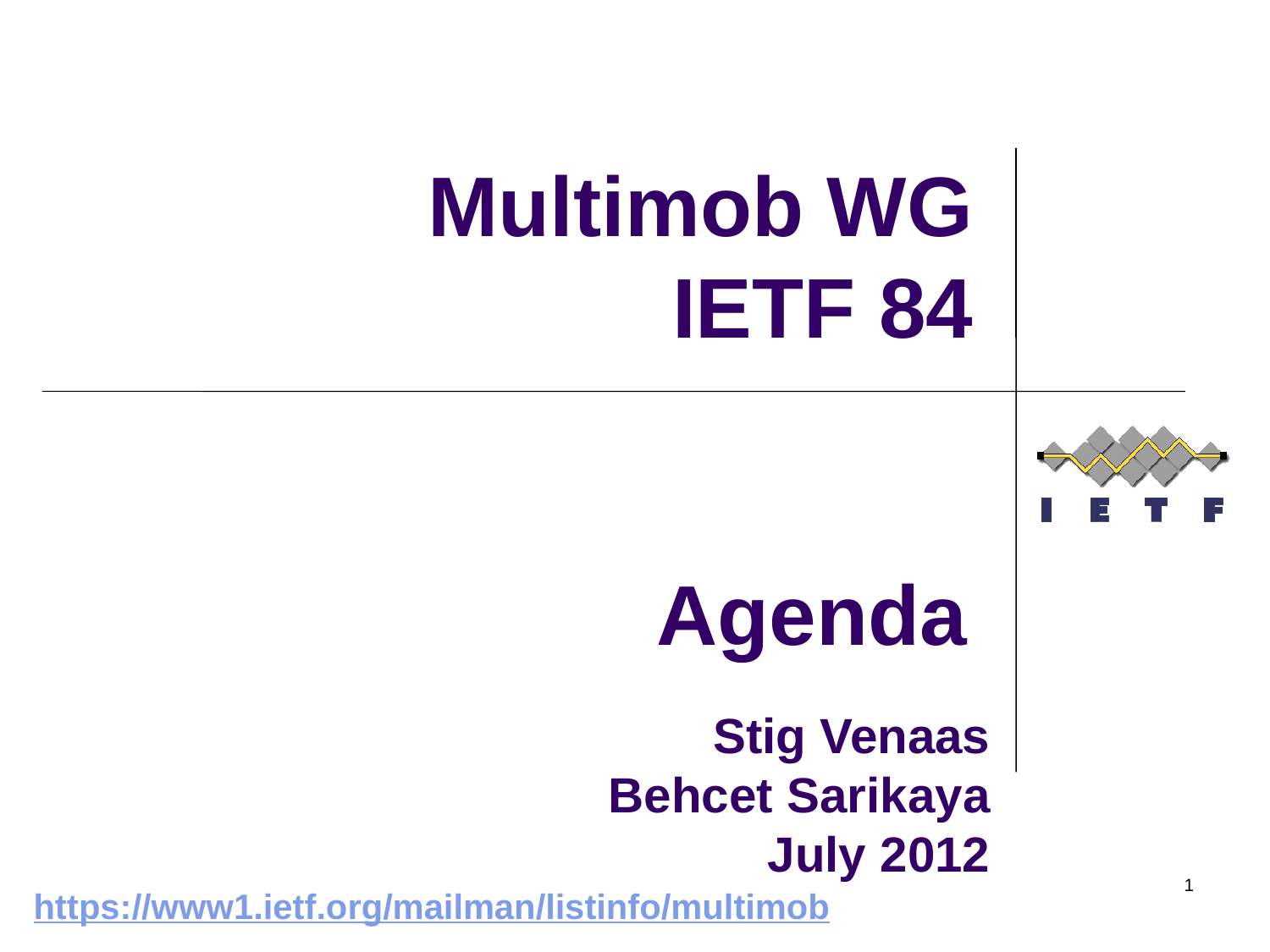

Multimob WG
IETF 84
Agenda
 Stig Venaas
Behcet Sarikaya
July 2012
1
https://www1.ietf.org/mailman/listinfo/multimob